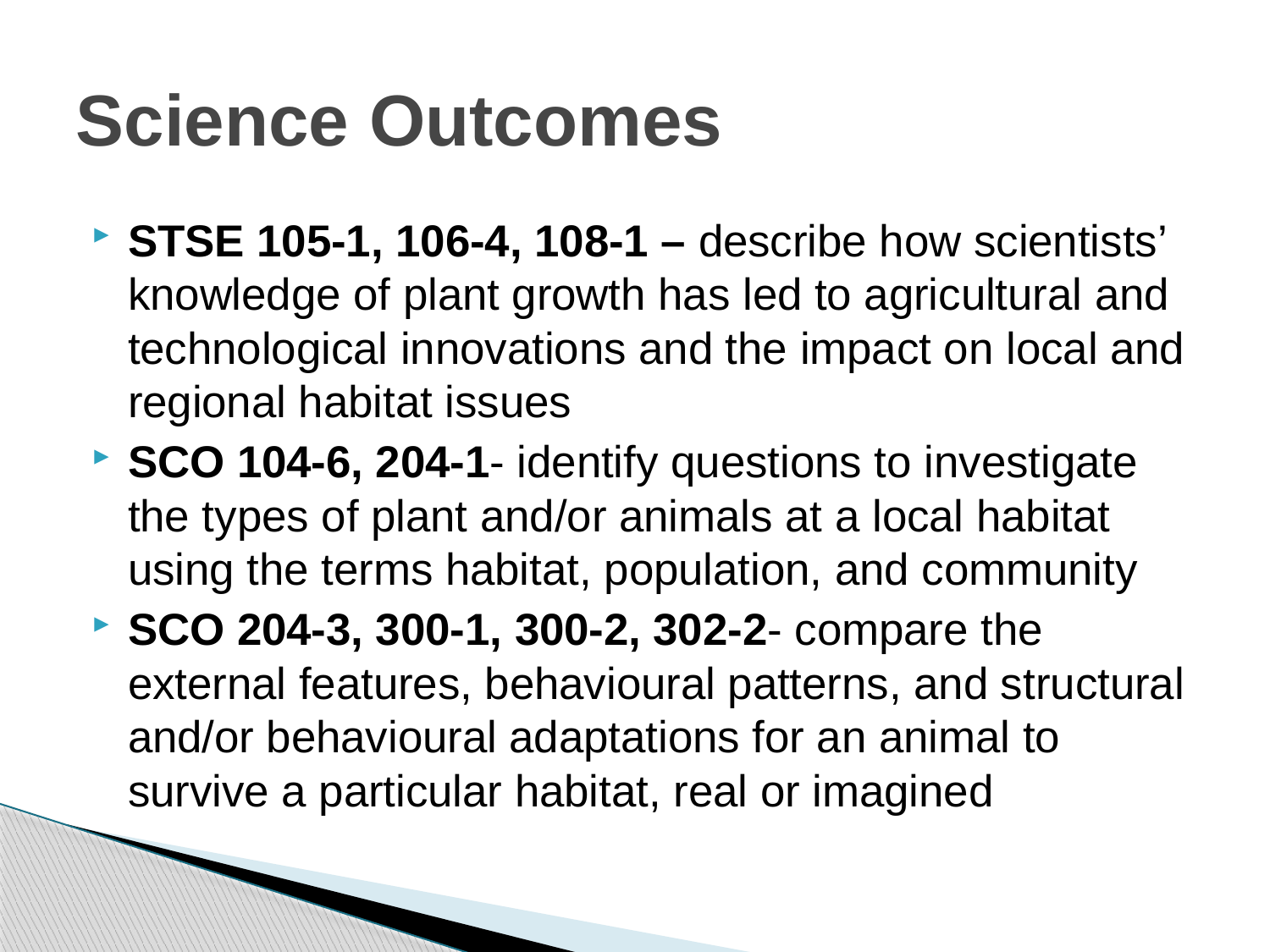

# Science Outcomes
STSE 105-1, 106-4, 108-1 – describe how scientists’ knowledge of plant growth has led to agricultural and technological innovations and the impact on local and regional habitat issues
SCO 104-6, 204-1- identify questions to investigate the types of plant and/or animals at a local habitat using the terms habitat, population, and community
SCO 204-3, 300-1, 300-2, 302-2- compare the external features, behavioural patterns, and structural and/or behavioural adaptations for an animal to survive a particular habitat, real or imagined